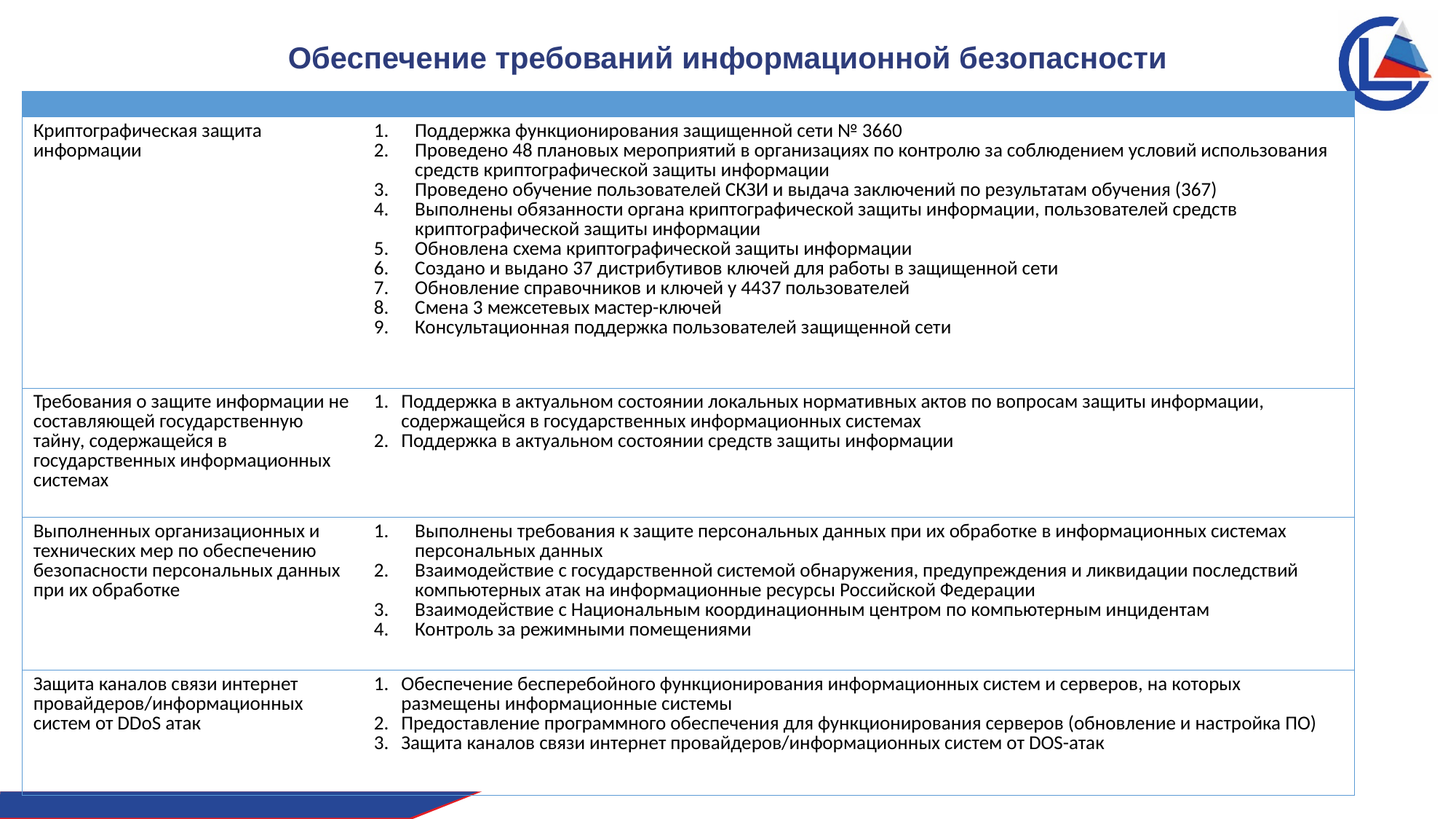

Обеспечение требований информационной безопасности
|  |  |
| --- | --- |
| Криптографическая защита информации | Поддержка функционирования защищенной сети № 3660 Проведено 48 плановых мероприятий в организациях по контролю за соблюдением условий использования средств криптографической защиты информации Проведено обучение пользователей СКЗИ и выдача заключений по результатам обучения (367) Выполнены обязанности органа криптографической защиты информации, пользователей средств криптографической защиты информации Обновлена схема криптографической защиты информации Создано и выдано 37 дистрибутивов ключей для работы в защищенной сети Обновление справочников и ключей у 4437 пользователей Смена 3 межсетевых мастер-ключей Консультационная поддержка пользователей защищенной сети |
| Требования о защите информации не составляющей государственную тайну, содержащейся в государственных информационных системах | Поддержка в актуальном состоянии локальных нормативных актов по вопросам защиты информации, содержащейся в государственных информационных системах Поддержка в актуальном состоянии средств защиты информации |
| Выполненных организационных и технических мер по обеспечению безопасности персональных данных при их обработке | Выполнены требования к защите персональных данных при их обработке в информационных системах персональных данных Взаимодействие с государственной системой обнаружения, предупреждения и ликвидации последствий компьютерных атак на информационные ресурсы Российской Федерации Взаимодействие с Национальным координационным центром по компьютерным инцидентам Контроль за режимными помещениями |
| Защита каналов связи интернет провайдеров/информационных систем от DDoS атак | Обеспечение бесперебойного функционирования информационных систем и серверов, на которых размещены информационные системы Предоставление программного обеспечения для функционирования серверов (обновление и настройка ПО) Защита каналов связи интернет провайдеров/информационных систем от DOS-атак |